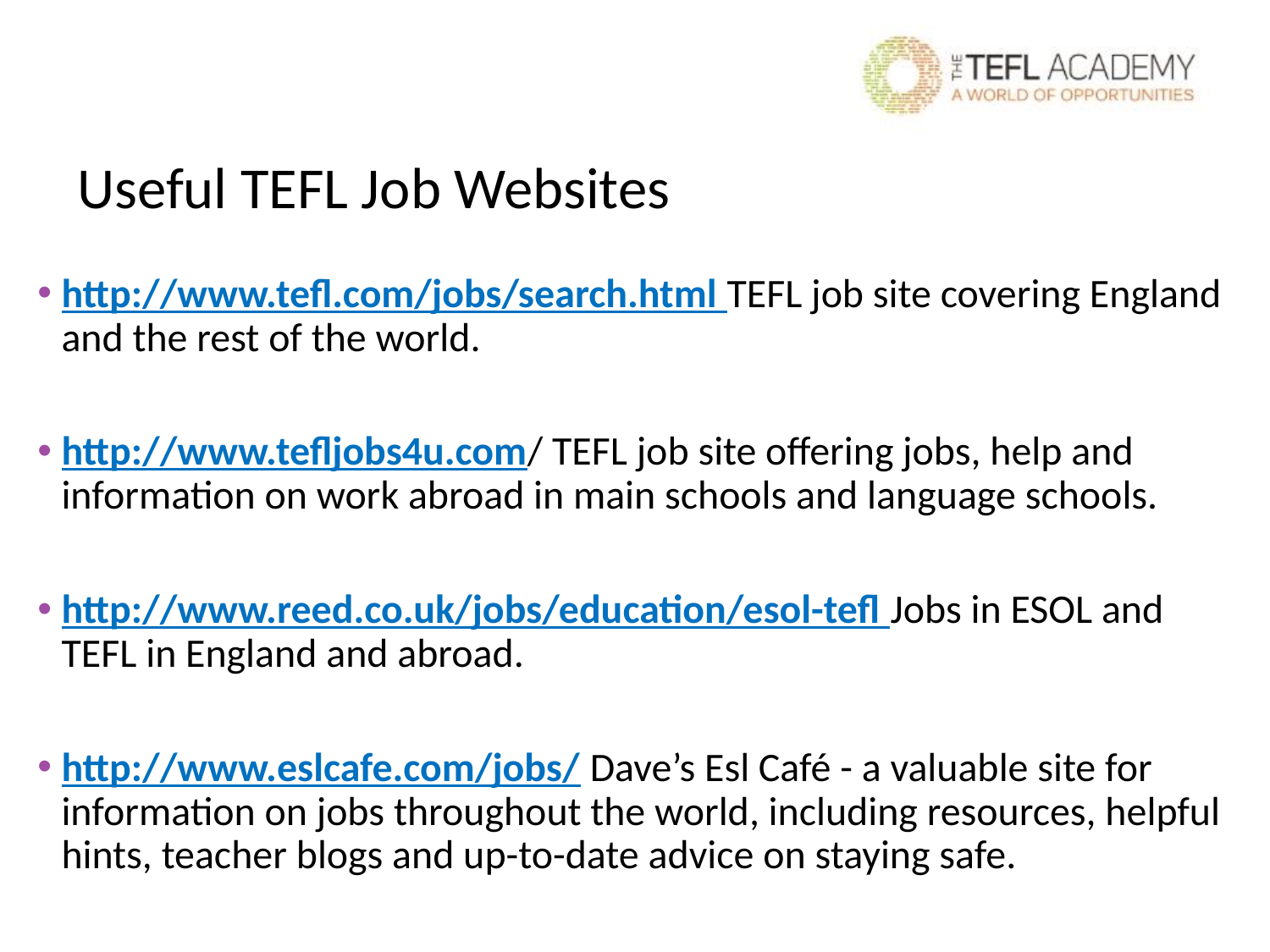

# Useful TEFL Job Websites
http://www.tefl.com/jobs/search.html TEFL job site covering England and the rest of the world.

http://www.tefljobs4u.com/ TEFL job site offering jobs, help and information on work abroad in main schools and language schools.

http://www.reed.co.uk/jobs/education/esol-tefl Jobs in ESOL and TEFL in England and abroad.

http://www.eslcafe.com/jobs/ Dave’s Esl Café - a valuable site for information on jobs throughout the world, including resources, helpful hints, teacher blogs and up-to-date advice on staying safe.